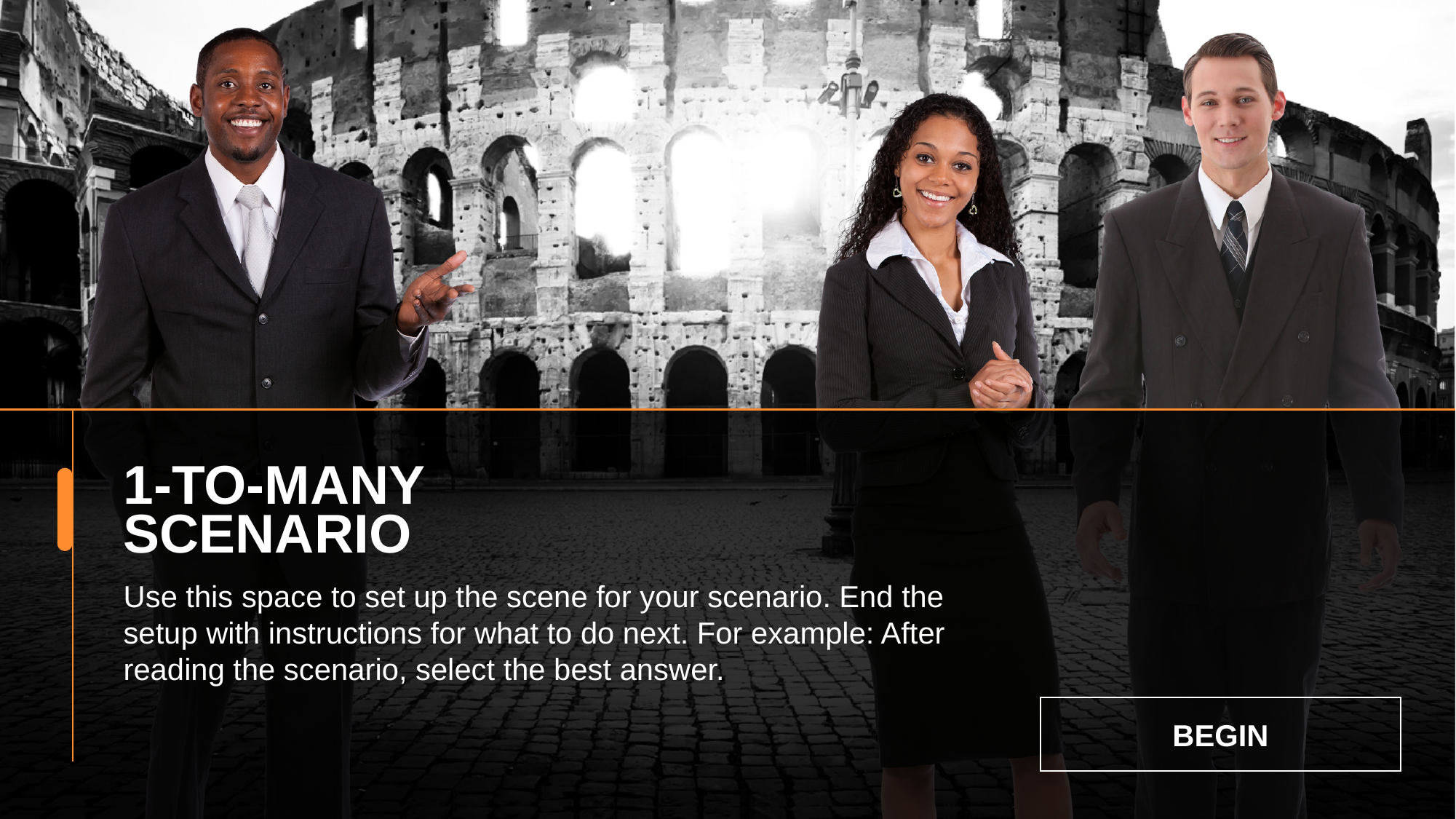

1-TO-MANY SCENARIO

Use this space to set up the scene for your scenario. End the setup with instructions for what to do next. For example: After reading the scenario, select the best answer.